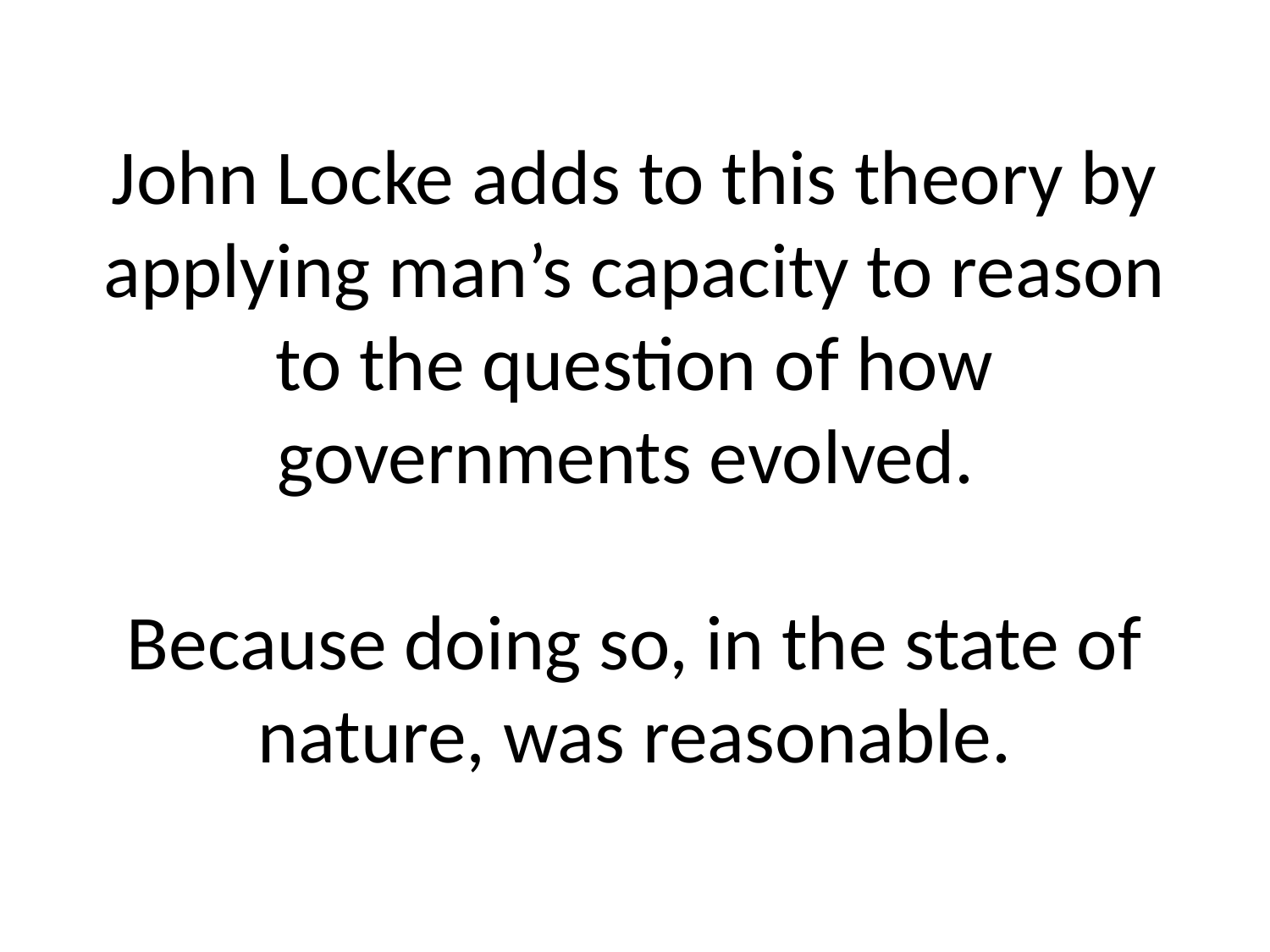

# John Locke adds to this theory by applying man’s capacity to reason to the question of how governments evolved. Because doing so, in the state of nature, was reasonable.